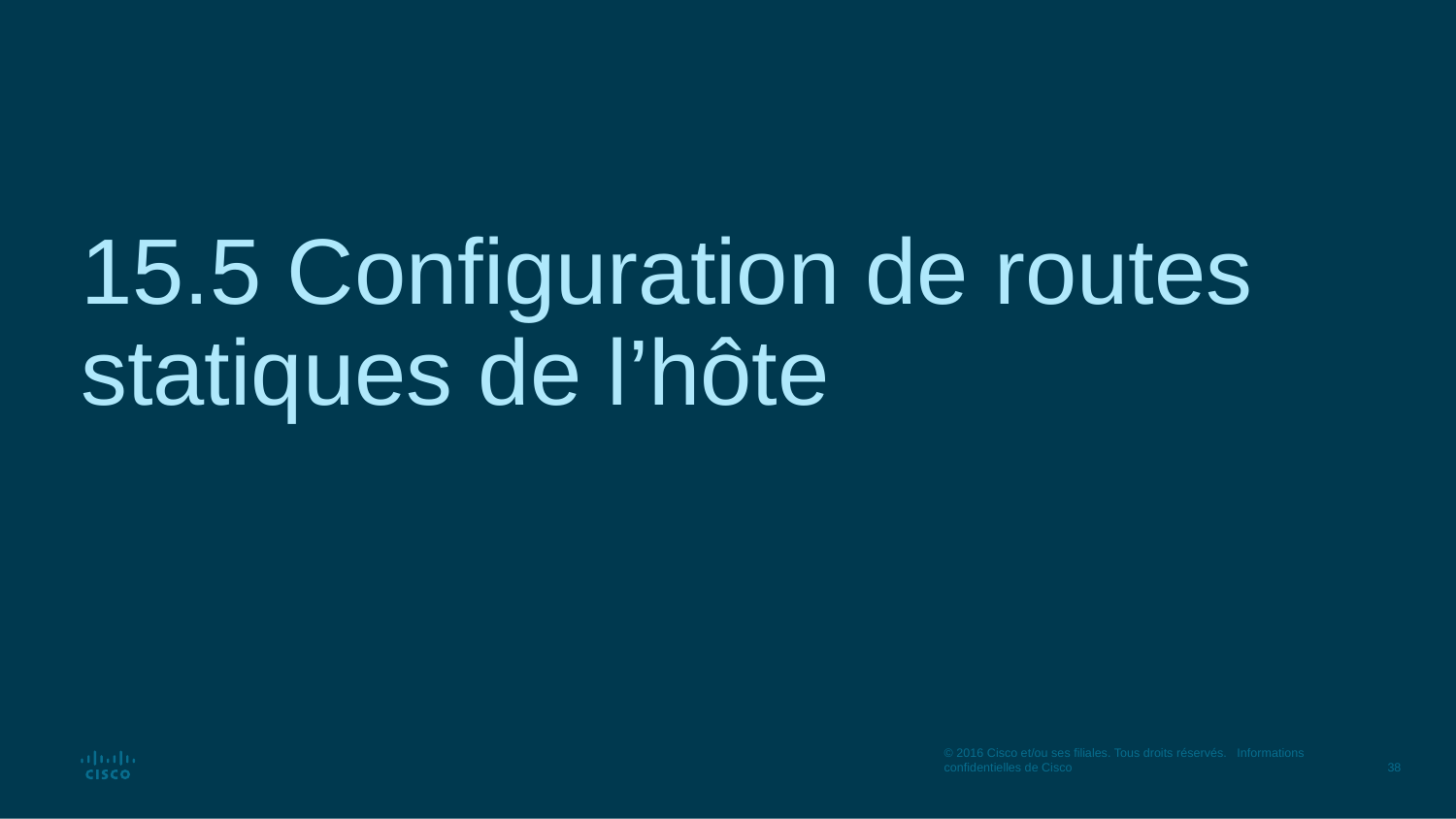

# 15.5 Configuration de routes statiques de l’hôte